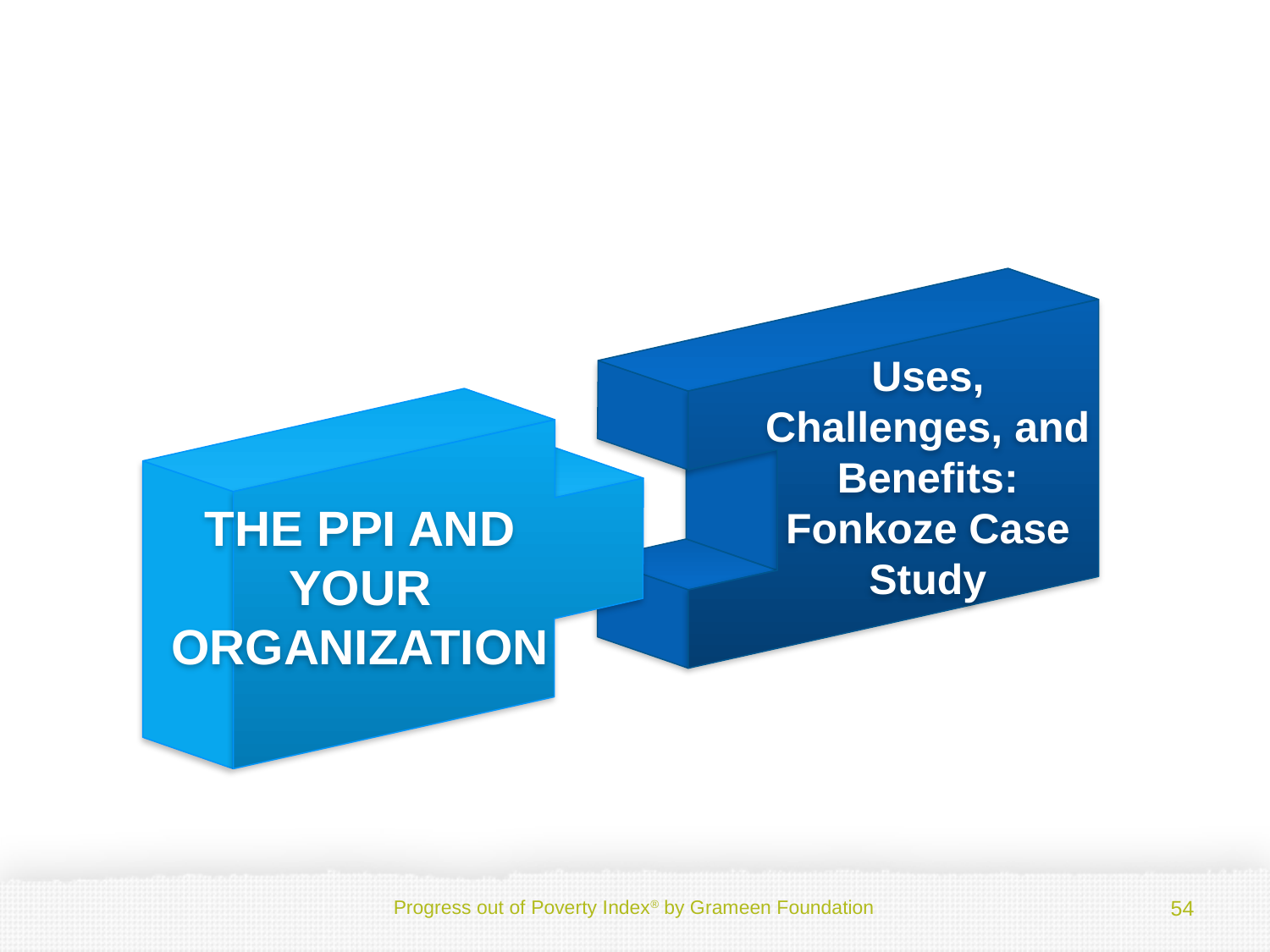

Uses, Challenges, and Benefits: Fonkoze Case Study

THE PPI AND YOUR ORGANIZATION
54
Progress out of Poverty Index® by Grameen Foundation